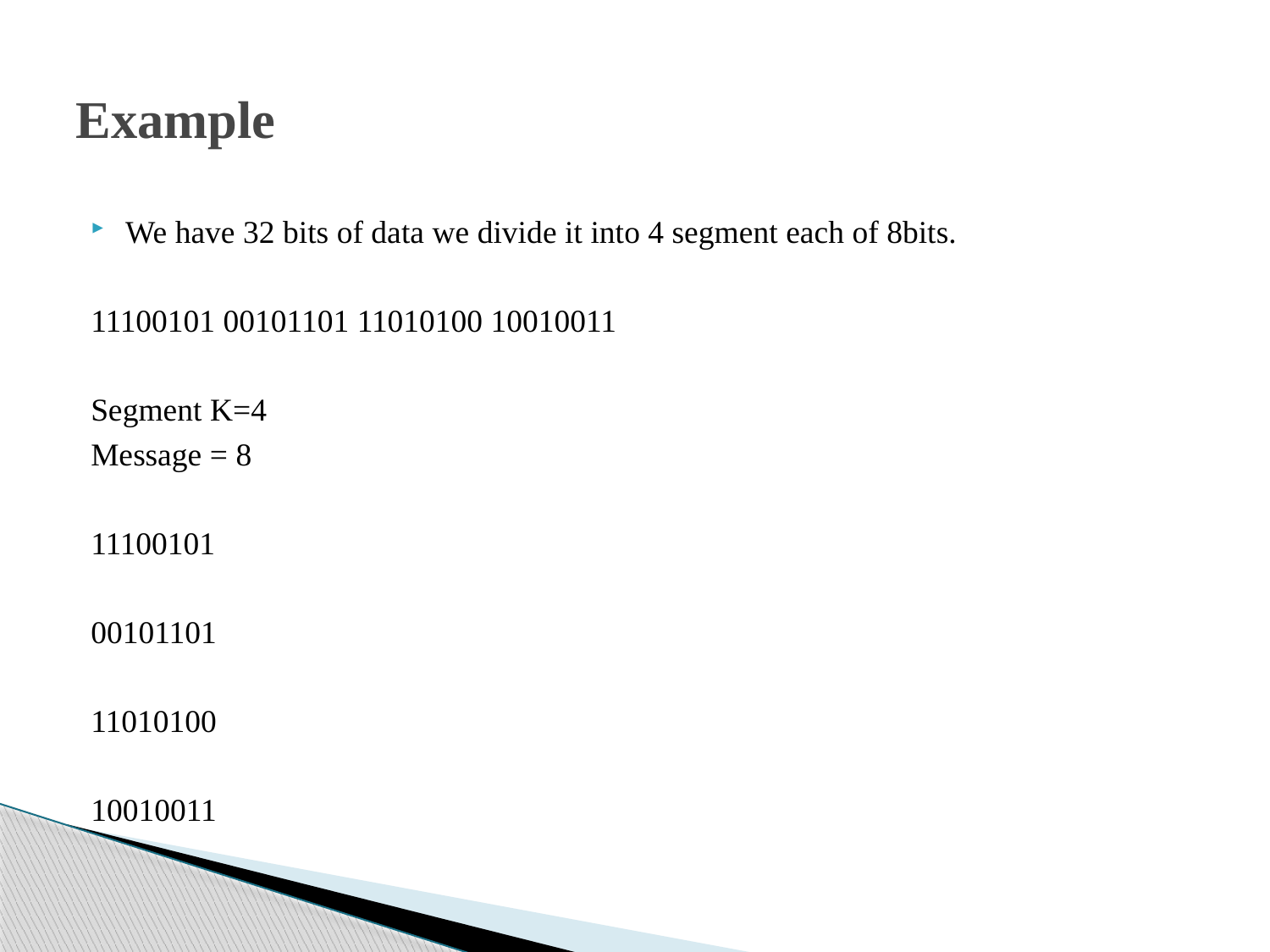

# Example
We have 32 bits of data we divide it into 4 segment each of 8bits.

11100101 00101101 11010100 10010011

Segment K=4
Message = 8

11100101

00101101

11010100

10010011